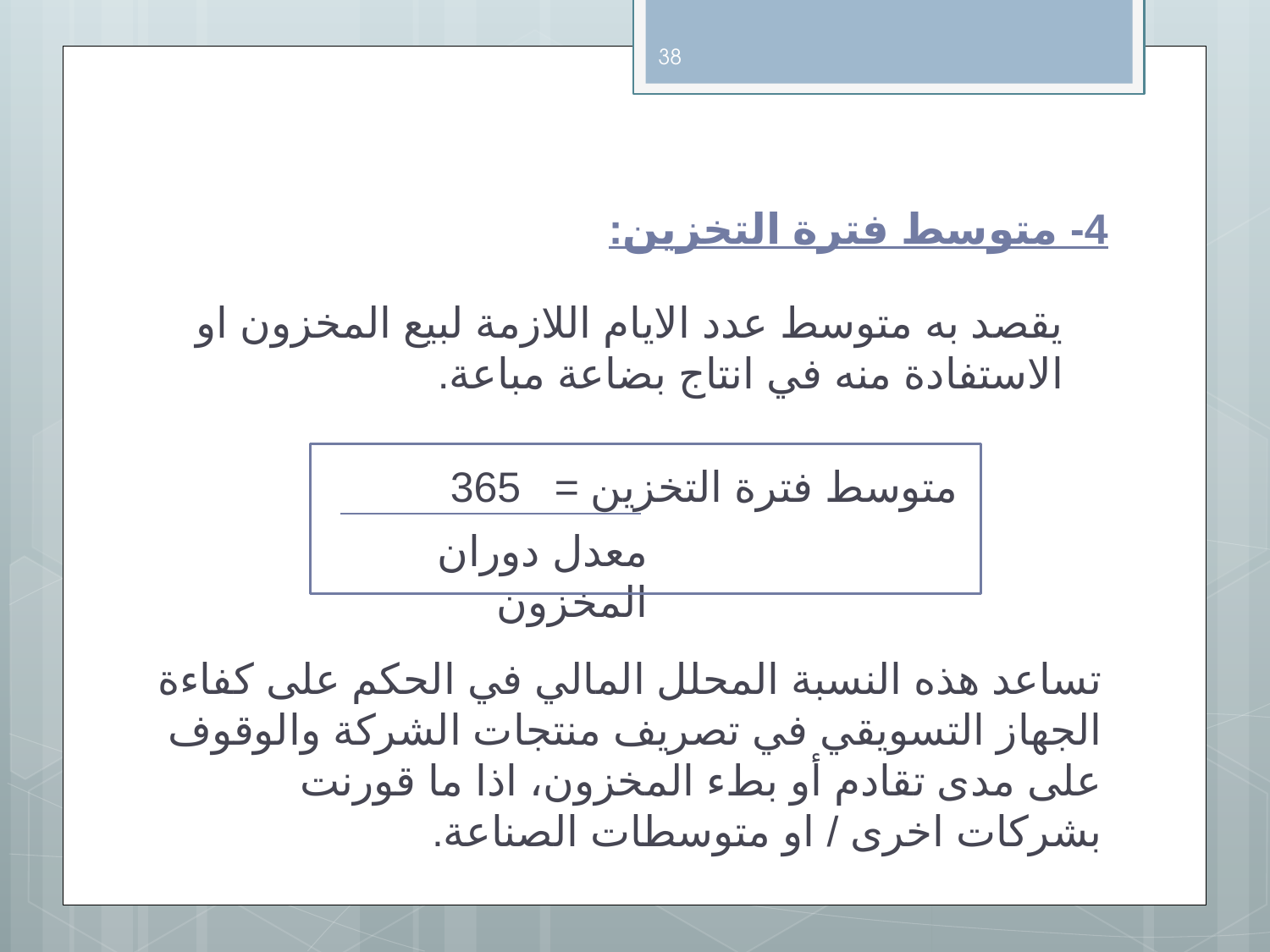

38
# 4- متوسط فترة التخزين:
يقصد به متوسط عدد الايام اللازمة لبيع المخزون او الاستفادة منه في انتاج بضاعة مباعة.

متوسط فترة التخزين =	  365
معدل دوران المخزون
تساعد هذه النسبة المحلل المالي في الحكم على كفاءة الجهاز التسويقي في تصريف منتجات الشركة والوقوف على مدى تقادم أو بطء المخزون، اذا ما قورنت بشركات اخرى / او متوسطات الصناعة.